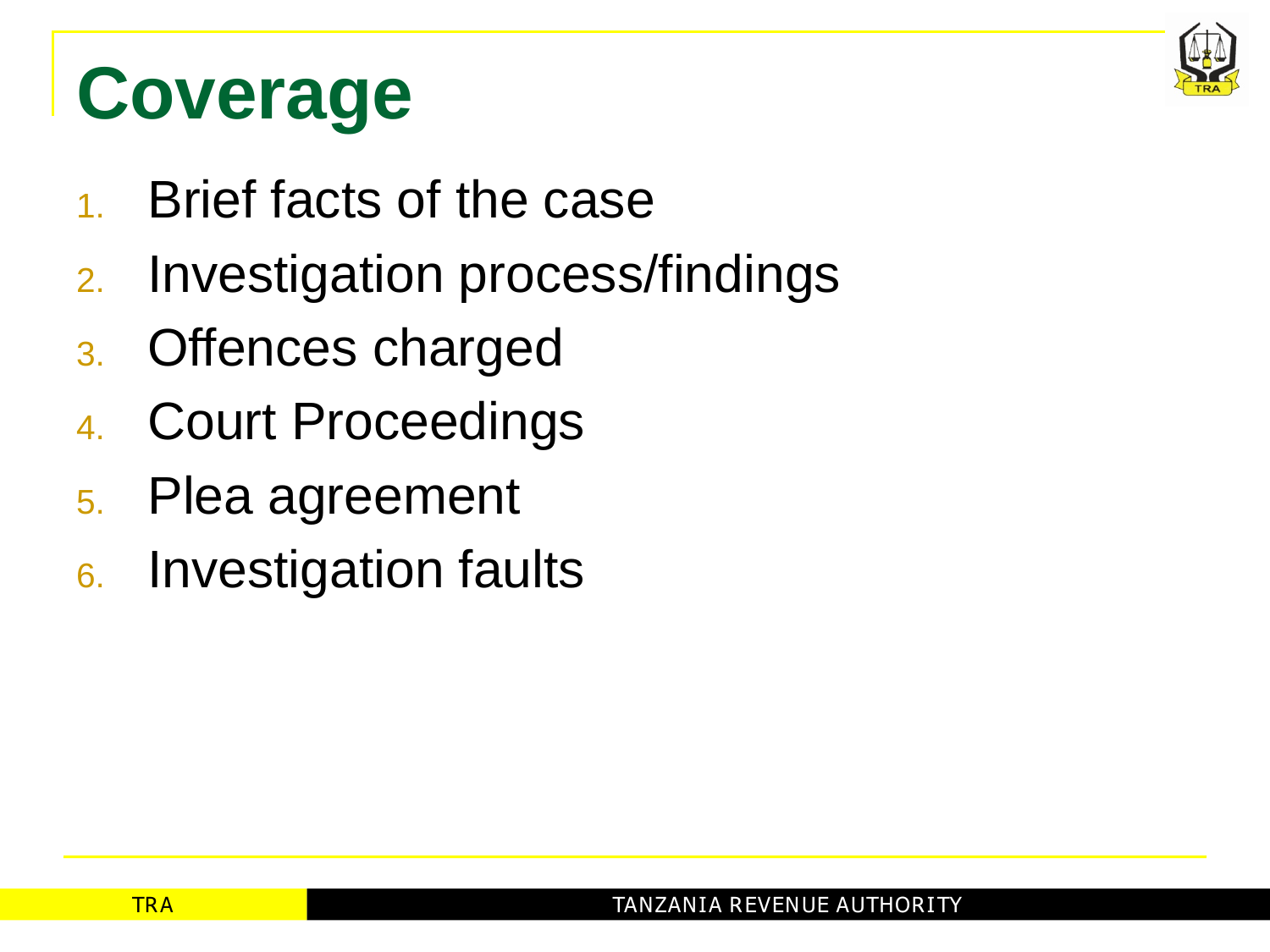

# Coverage
Brief facts of the case
Investigation process/findings
Offences charged
Court Proceedings
Plea agreement
Investigation faults